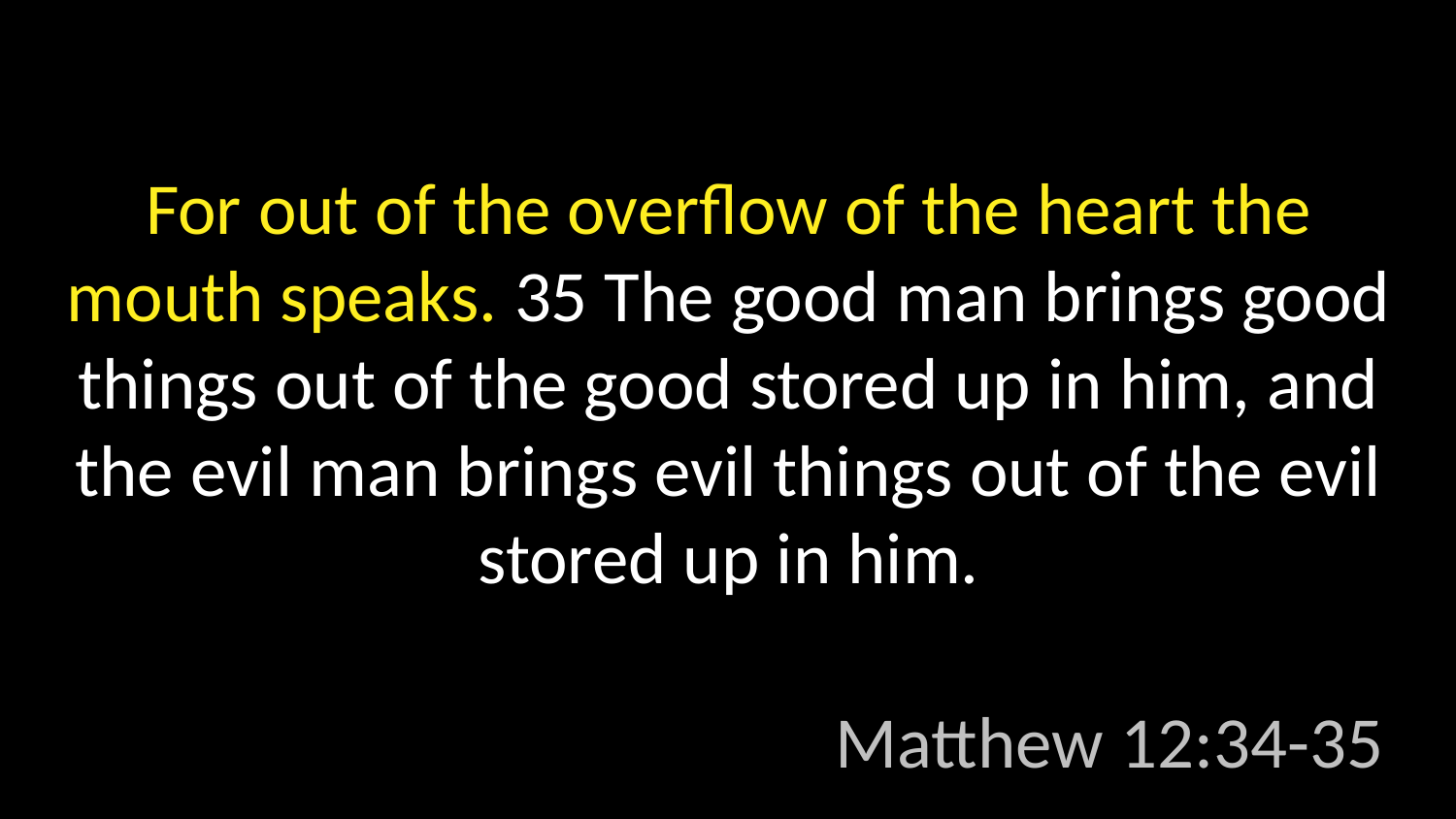

For out of the overflow of the heart the mouth speaks. 35 The good man brings good things out of the good stored up in him, and the evil man brings evil things out of the evil stored up in him.
Matthew 12:34-35